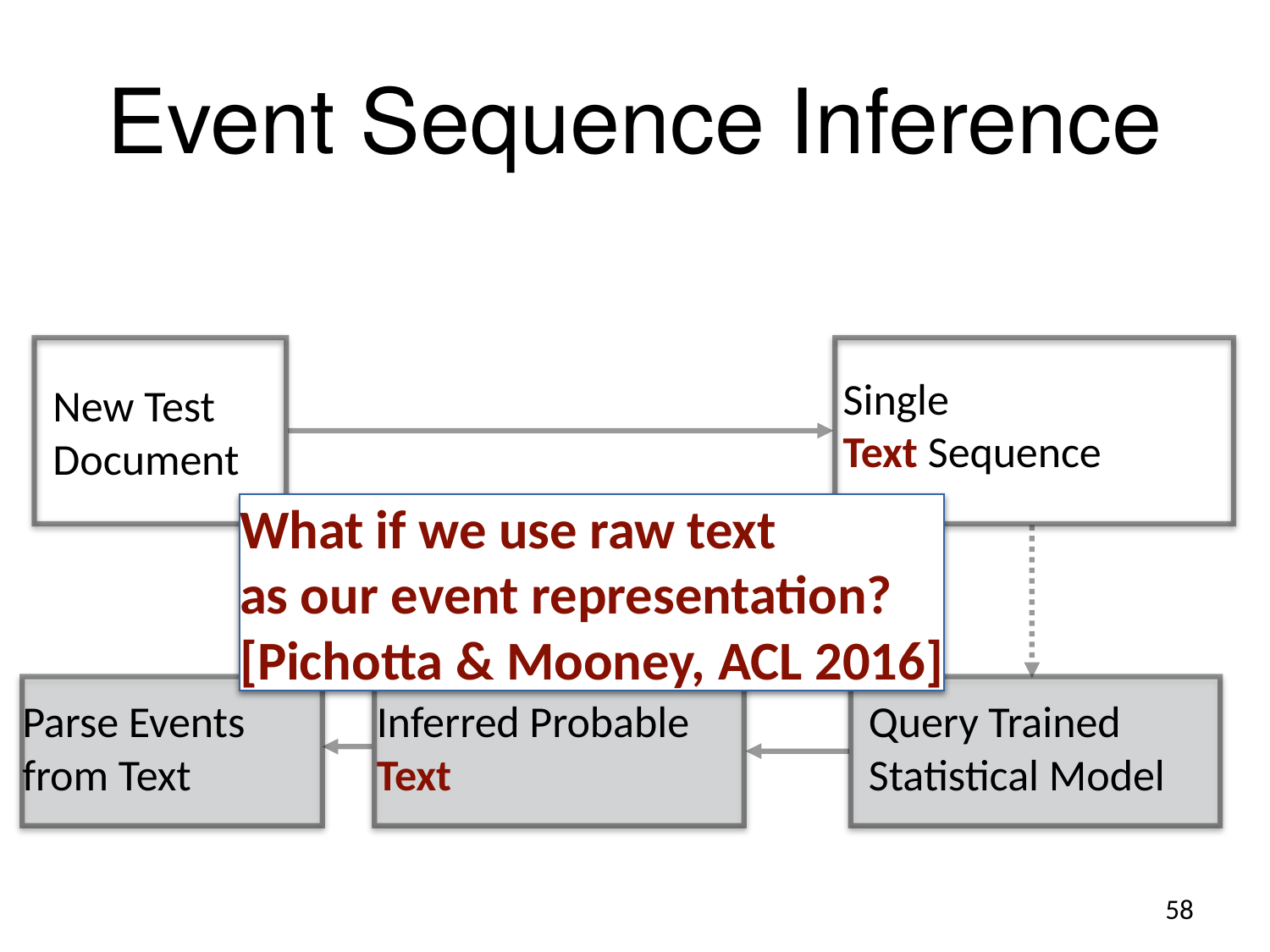

# Event Sequence Inference

Single
Text Sequence
New Test
Document

What if we use raw text
as our event representation?
[Pichotta & Mooney, ACL 2016]

Parse Events
from Text
Inferred Probable
Text
Query Trained
Statistical Model

58